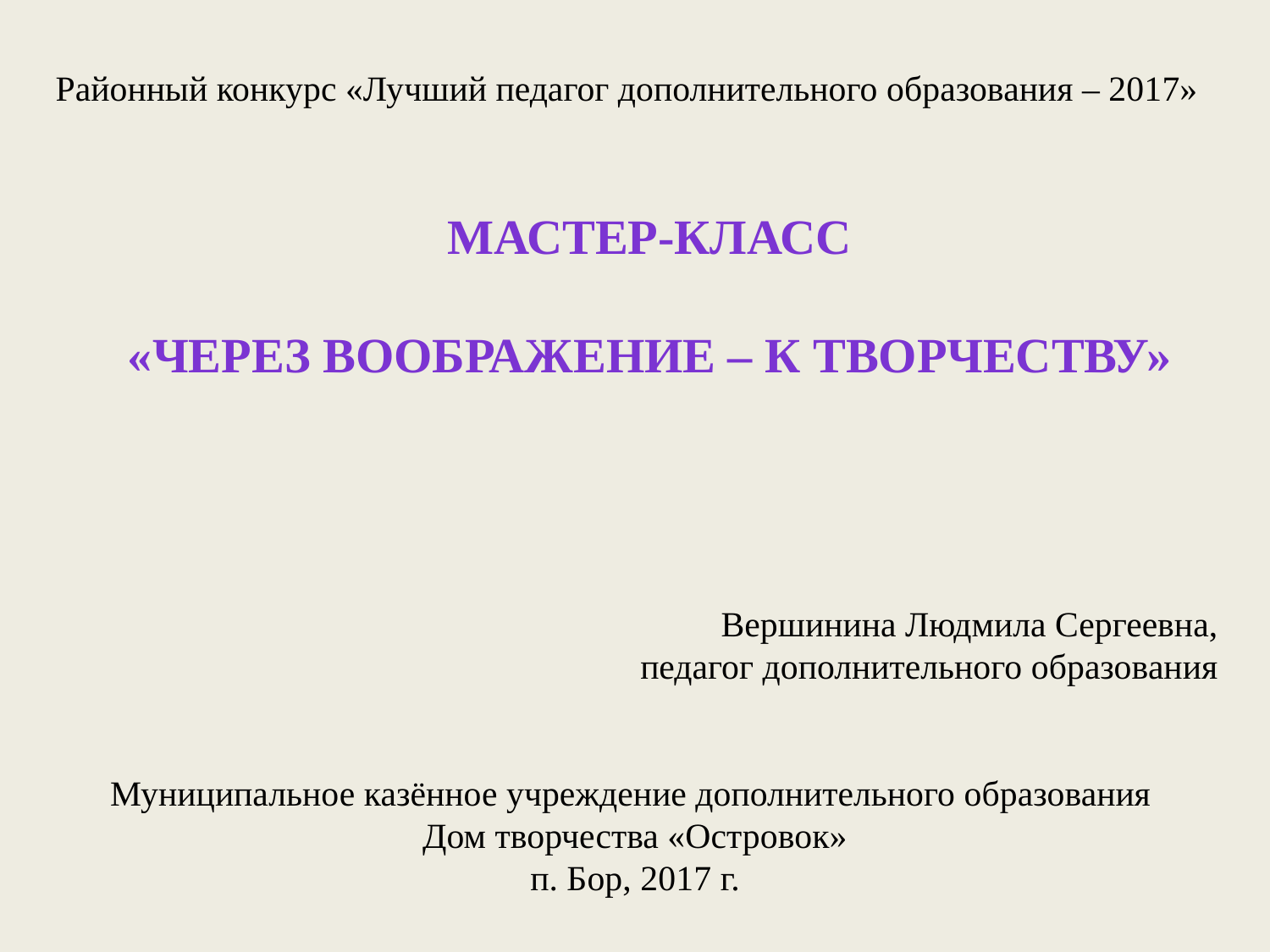

Районный конкурс «Лучший педагог дополнительного образования – 2017»
Мастер-класс

«Через воображение – к творчеству»
Вершинина Людмила Сергеевна,
педагог дополнительного образования

Муниципальное казённое учреждение дополнительного образования
Дом творчества «Островок»
п. Бор, 2017 г.